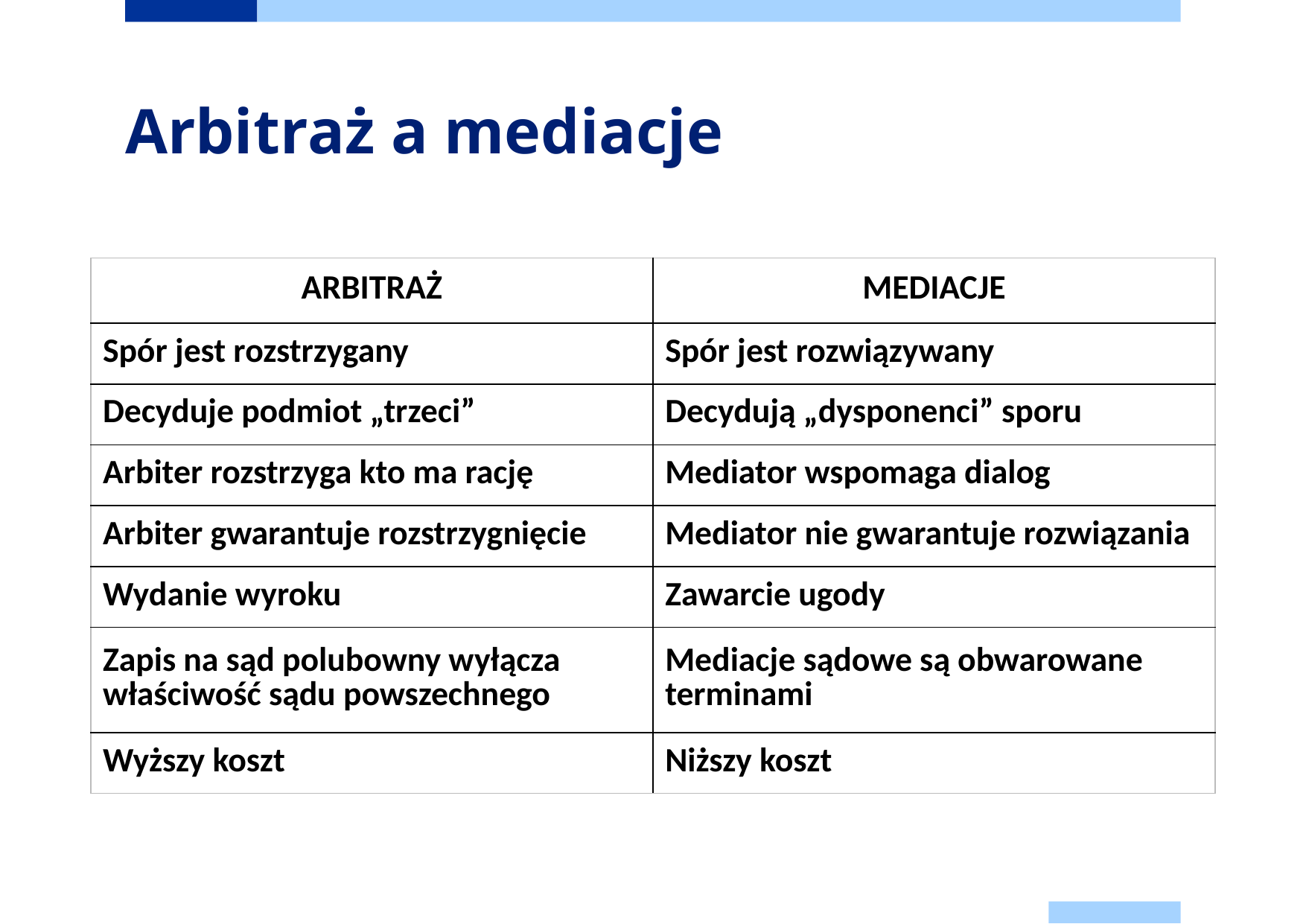

# Arbitraż a mediacje

| ARBITRAŻ | MEDIACJE |
| --- | --- |
| Spór jest rozstrzygany | Spór jest rozwiązywany |
| Decyduje podmiot „trzeci” | Decydują „dysponenci” sporu |
| Arbiter rozstrzyga kto ma rację | Mediator wspomaga dialog |
| Arbiter gwarantuje rozstrzygnięcie | Mediator nie gwarantuje rozwiązania |
| Wydanie wyroku | Zawarcie ugody |
| Zapis na sąd polubowny wyłącza właściwość sądu powszechnego | Mediacje sądowe są obwarowane terminami |
| Wyższy koszt | Niższy koszt |